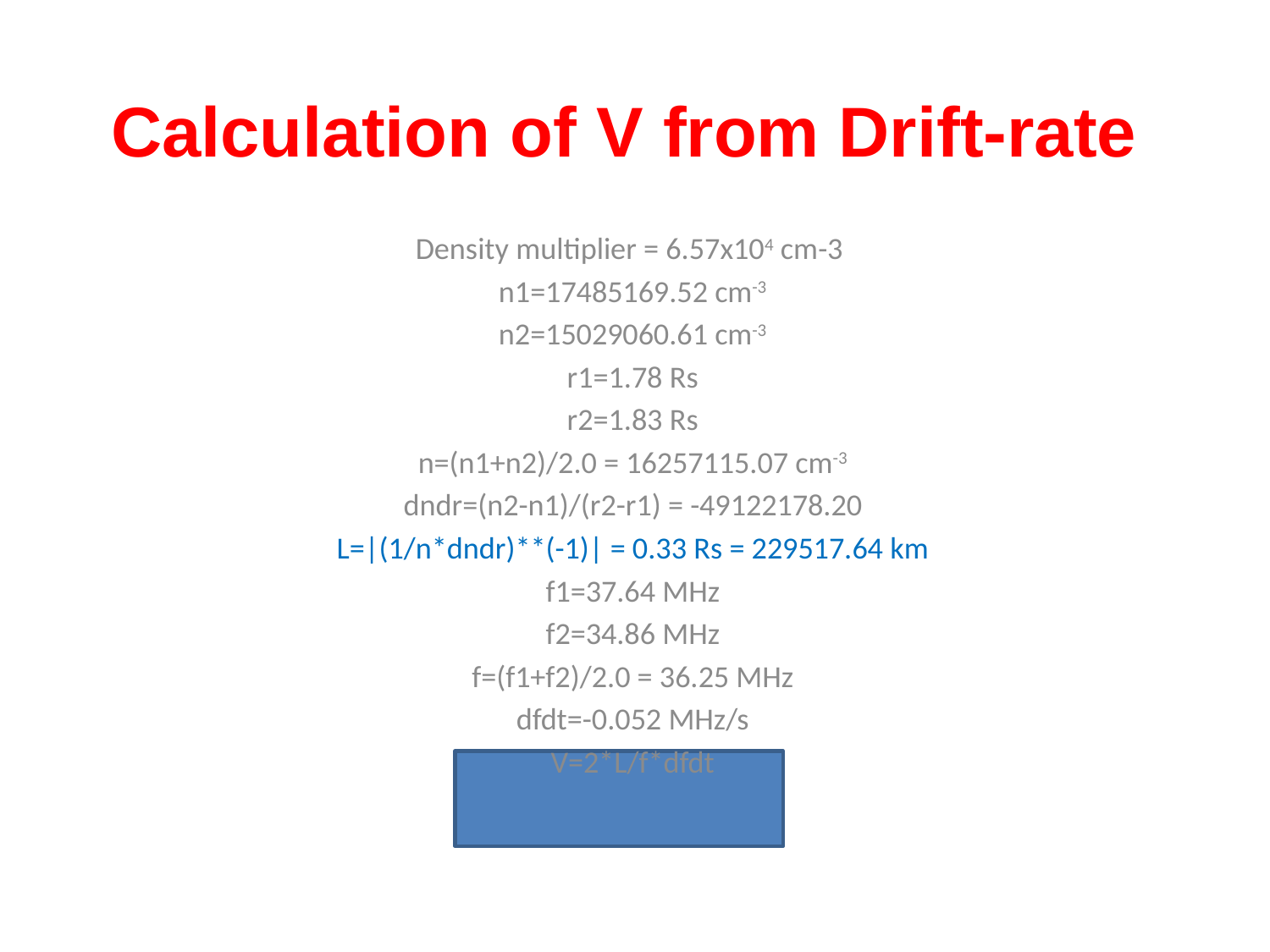

# Calculation of V from Drift-rate
Density multiplier = 6.57x104 cm-3
n1=17485169.52 cm-3
n2=15029060.61 cm-3
r1=1.78 Rs
r2=1.83 Rs
n=(n1+n2)/2.0 = 16257115.07 cm-3
dndr=(n2-n1)/(r2-r1) = -49122178.20
L=|(1/n*dndr)**(-1)| = 0.33 Rs = 229517.64 km
f1=37.64 MHz
f2=34.86 MHz
f=(f1+f2)/2.0 = 36.25 MHz
dfdt=-0.052 MHz/s
V=2*L/f*dfdt
V=658 km/s